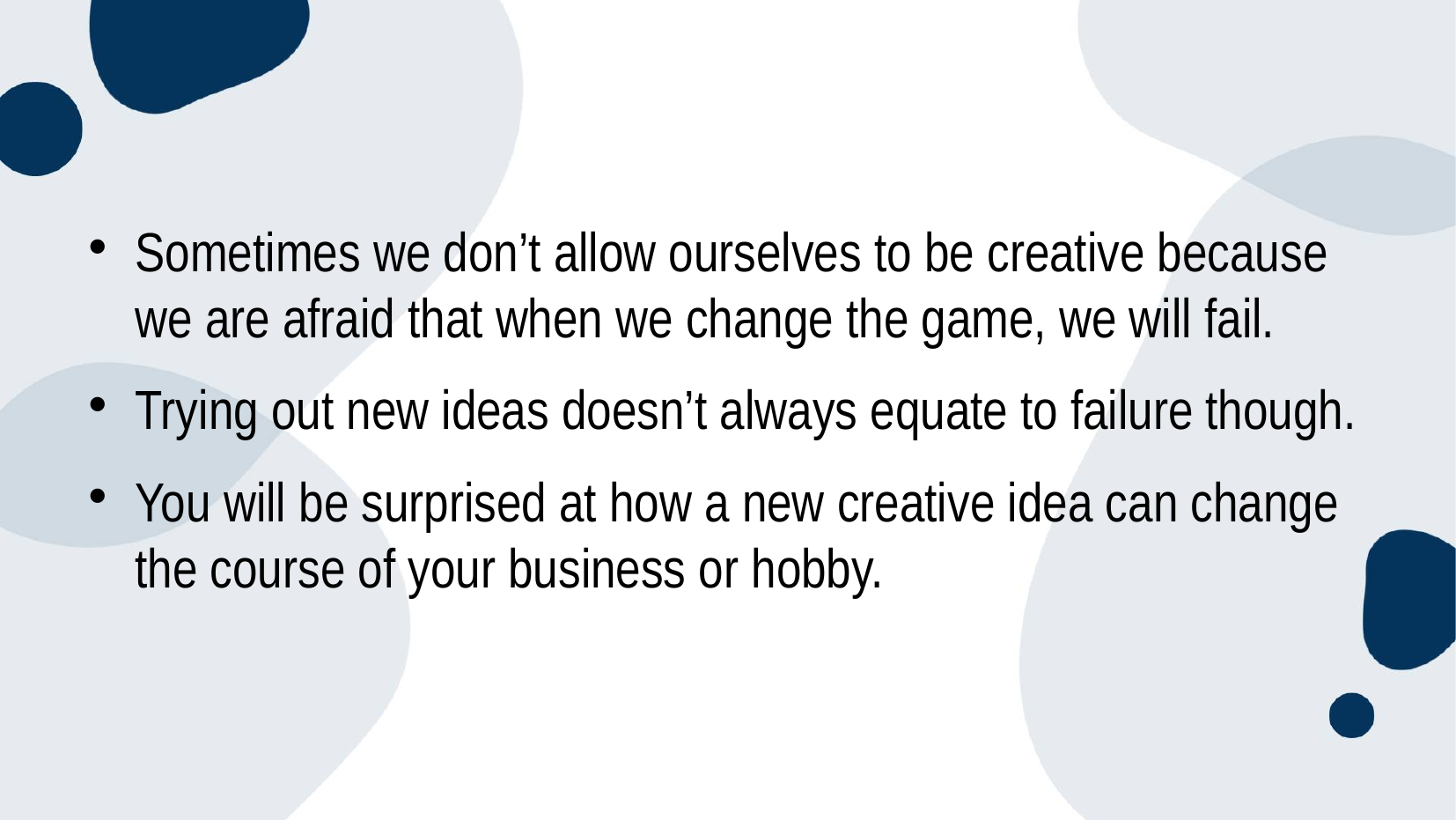

Sometimes we don’t allow ourselves to be creative because we are afraid that when we change the game, we will fail.
Trying out new ideas doesn’t always equate to failure though.
You will be surprised at how a new creative idea can change the course of your business or hobby.